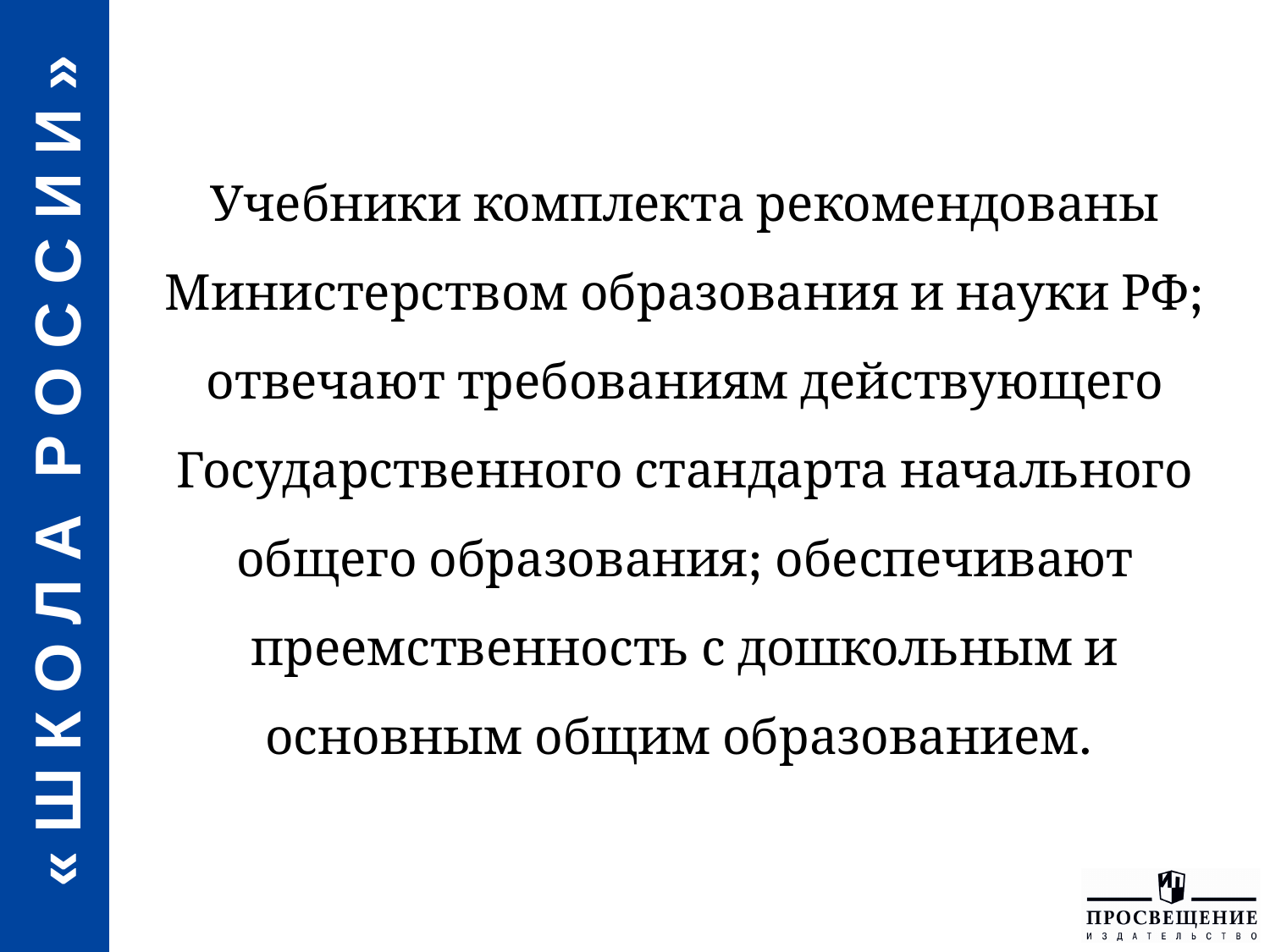

Учебники комплекта рекомендованы Министерством образования и науки РФ; отвечают требованиям действующего Государственного стандарта начального общего образования; обеспечивают преемственность с дошкольным и основным общим образованием.